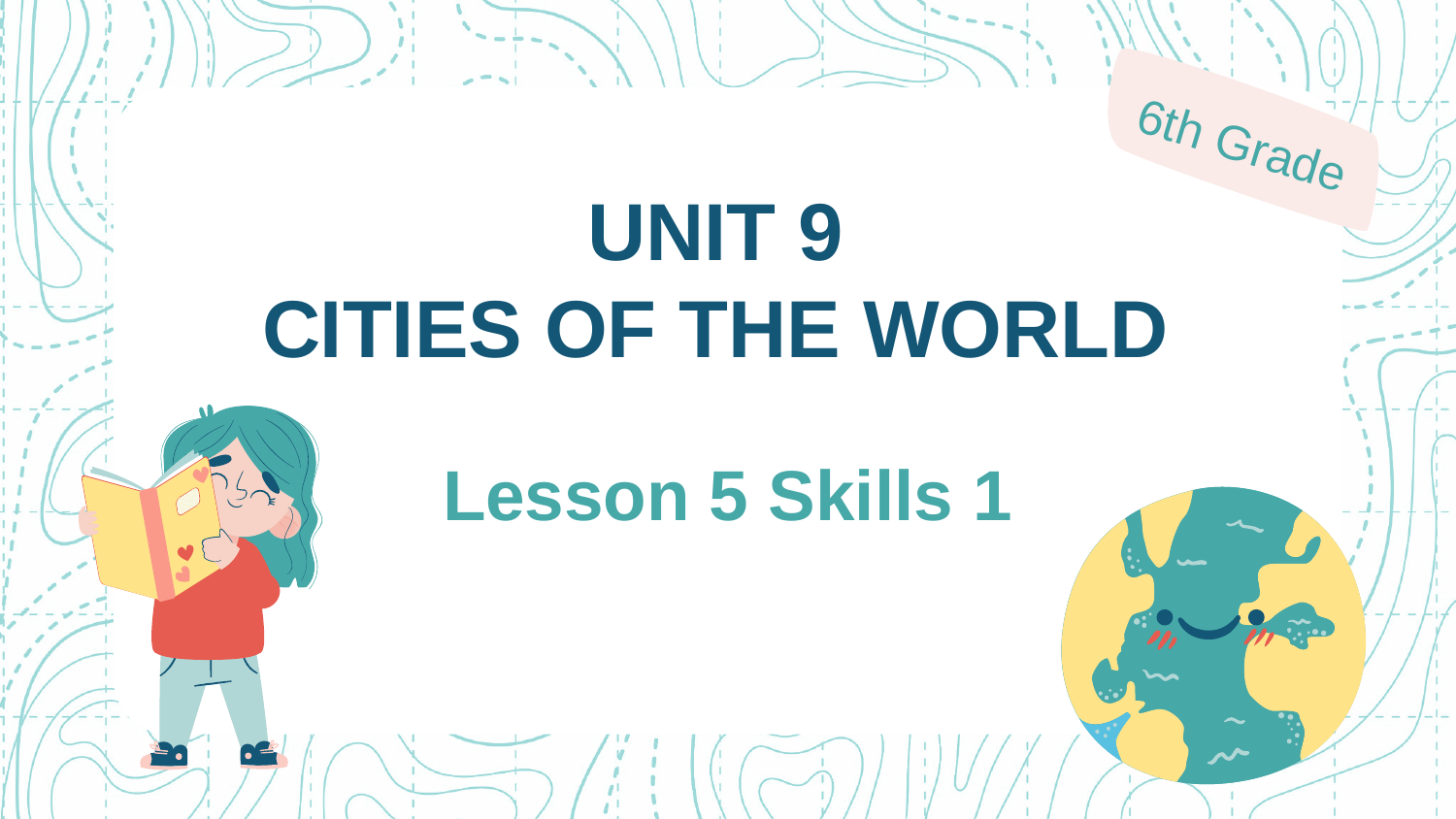

6th Grade
# UNIT 9 CITIES OF THE WORLD

Lesson 5 Skills 1